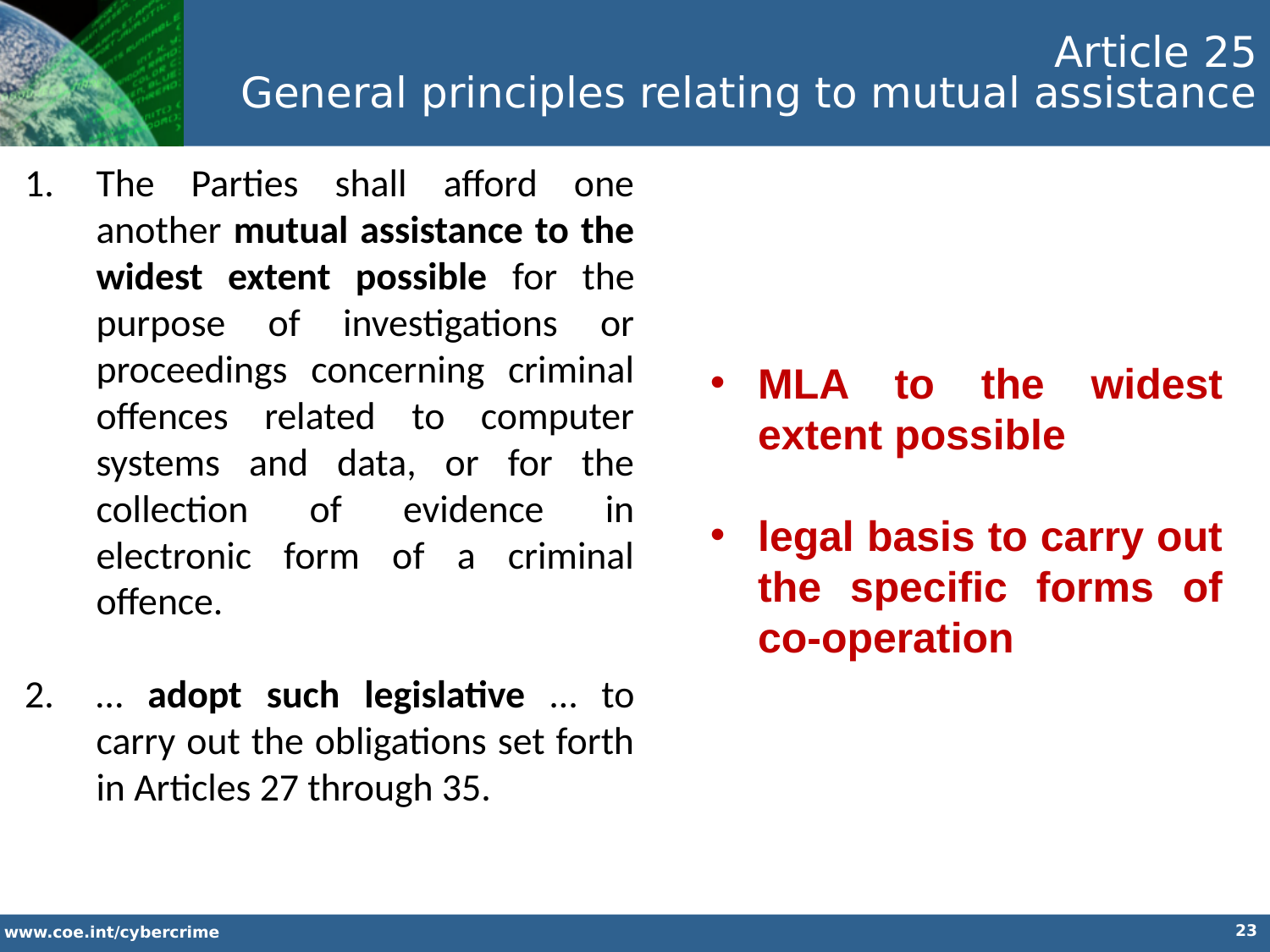

Article 25
General principles relating to mutual assistance
The Parties shall afford one another mutual assistance to the widest extent possible for the purpose of investigations or proceedings concerning criminal offences related to computer systems and data, or for the collection of evidence in electronic form of a criminal offence.

… adopt such legislative … to carry out the obligations set forth in Articles 27 through 35.

MLA to the widest extent possible

legal basis to carry out the specific forms of co-operation
23